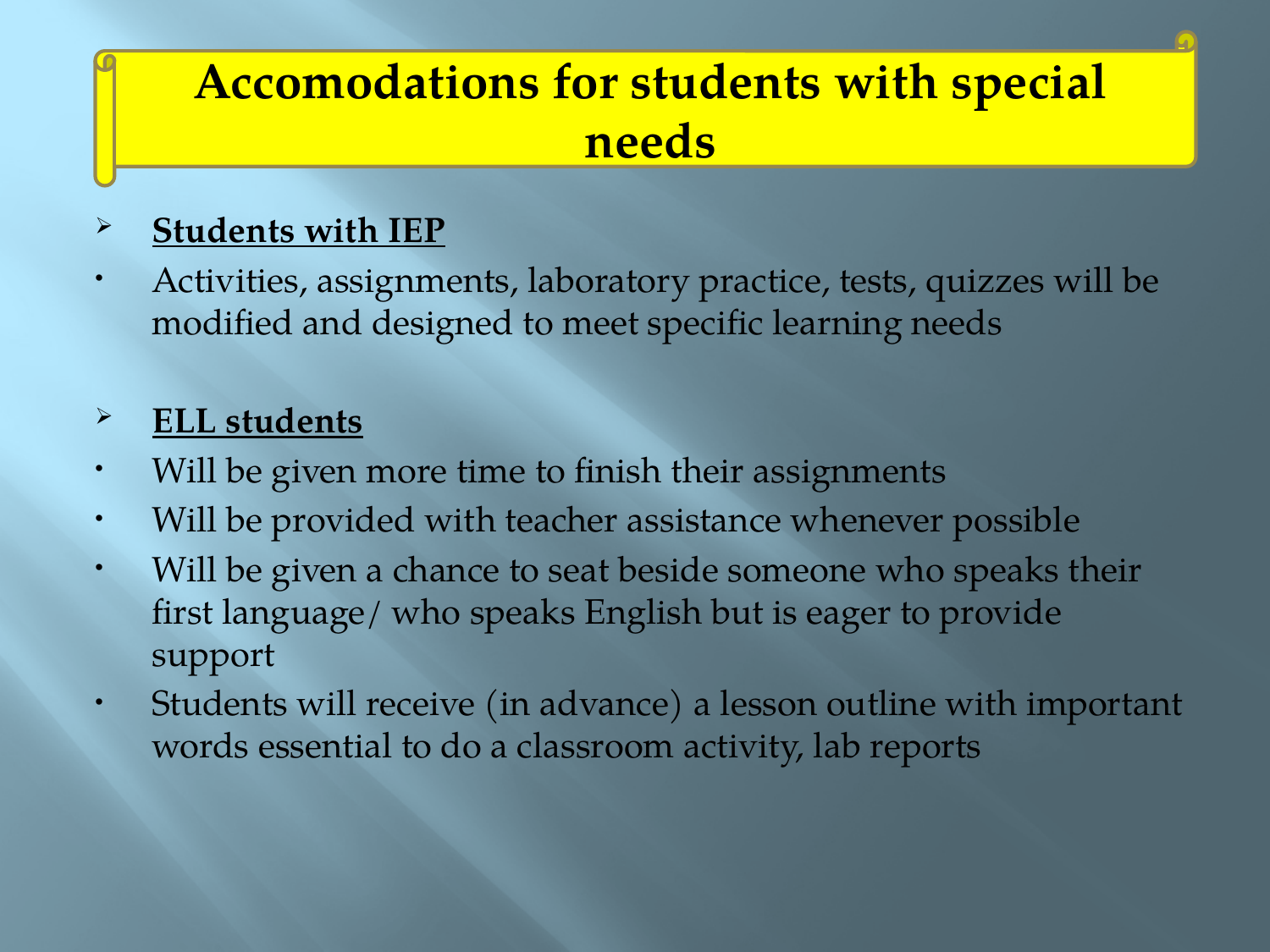

Accomodations for students with special needs
#
Students with IEP
Activities, assignments, laboratory practice, tests, quizzes will be modified and designed to meet specific learning needs

ELL students
Will be given more time to finish their assignments
Will be provided with teacher assistance whenever possible
Will be given a chance to seat beside someone who speaks their first language/ who speaks English but is eager to provide support
Students will receive (in advance) a lesson outline with important words essential to do a classroom activity, lab reports